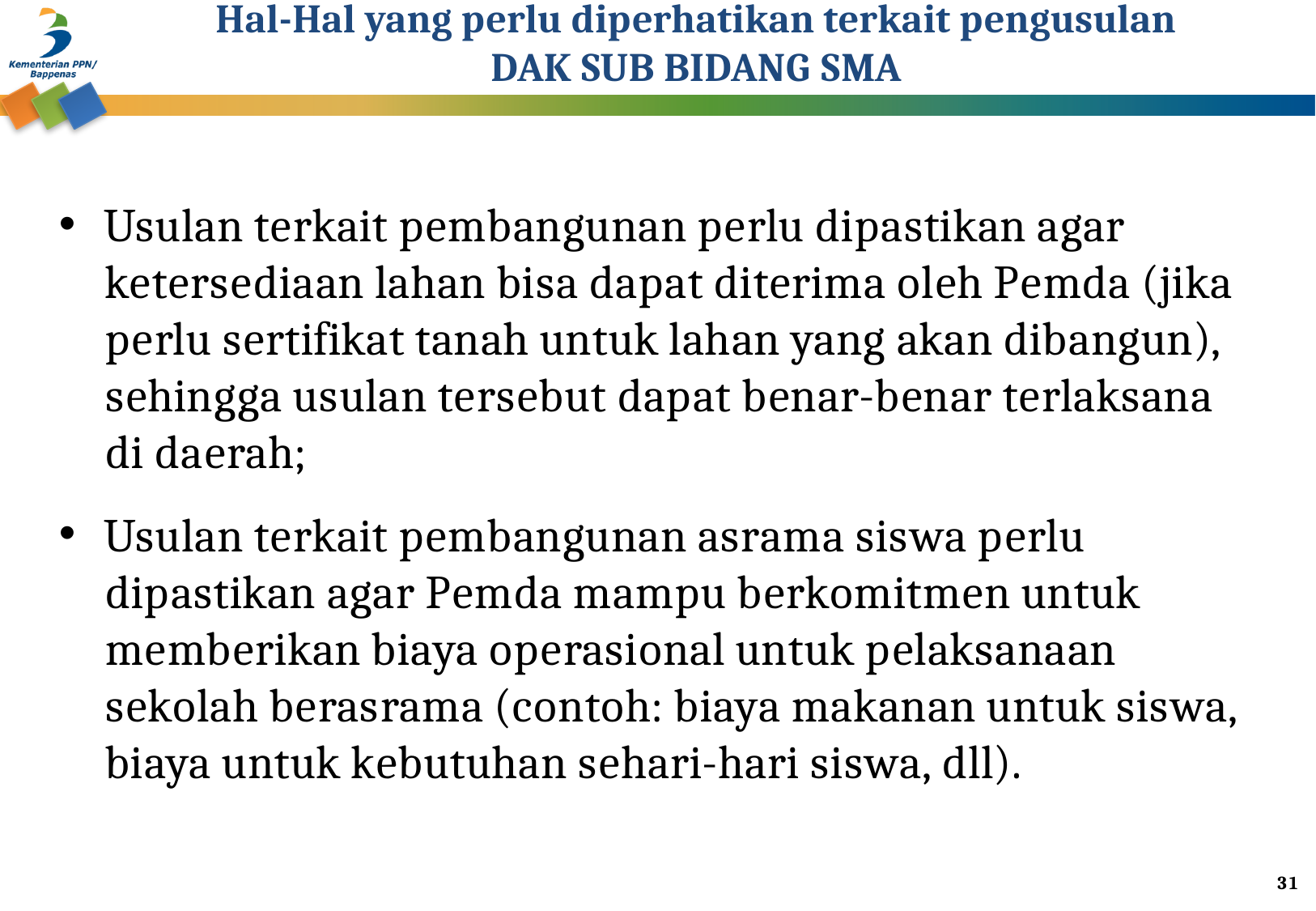

# Hal-Hal yang perlu diperhatikan terkait pengusulan DAK SUB BIDANG SMA

Usulan terkait pembangunan perlu dipastikan agar ketersediaan lahan bisa dapat diterima oleh Pemda (jika perlu sertifikat tanah untuk lahan yang akan dibangun), sehingga usulan tersebut dapat benar-benar terlaksana di daerah;
Usulan terkait pembangunan asrama siswa perlu dipastikan agar Pemda mampu berkomitmen untuk memberikan biaya operasional untuk pelaksanaan sekolah berasrama (contoh: biaya makanan untuk siswa, biaya untuk kebutuhan sehari-hari siswa, dll).
31